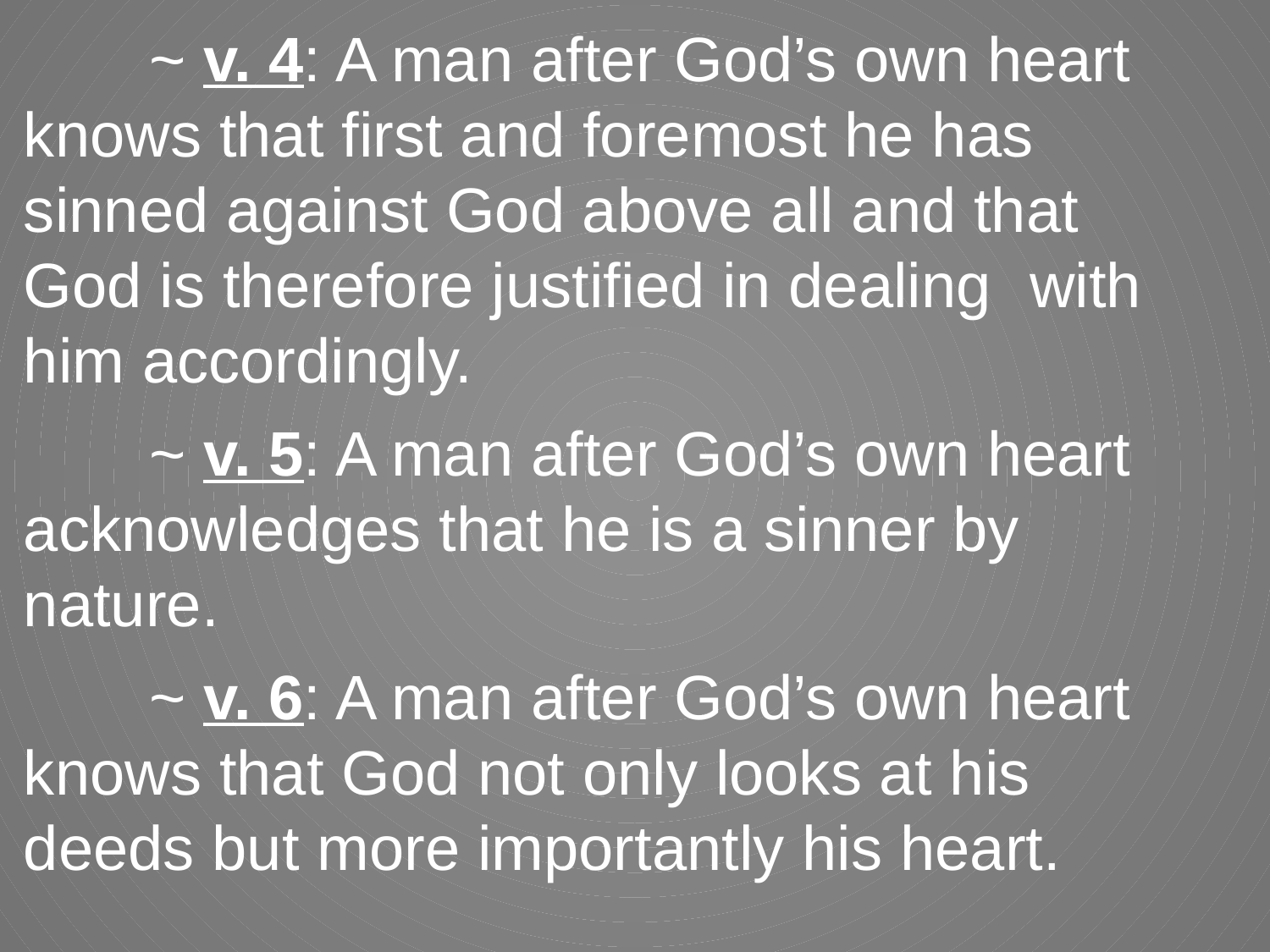

~ v. 4: A man after God’s own heart 				knows that first and foremost he has 			sinned against God above all and that 			God is therefore justified in dealing 				with him accordingly.
	~ v. 5: A man after God’s own heart 				acknowledges that he is a sinner by 			nature.
	~ v. 6: A man after God’s own heart 				knows that God not only looks at his 			deeds but more importantly his heart.